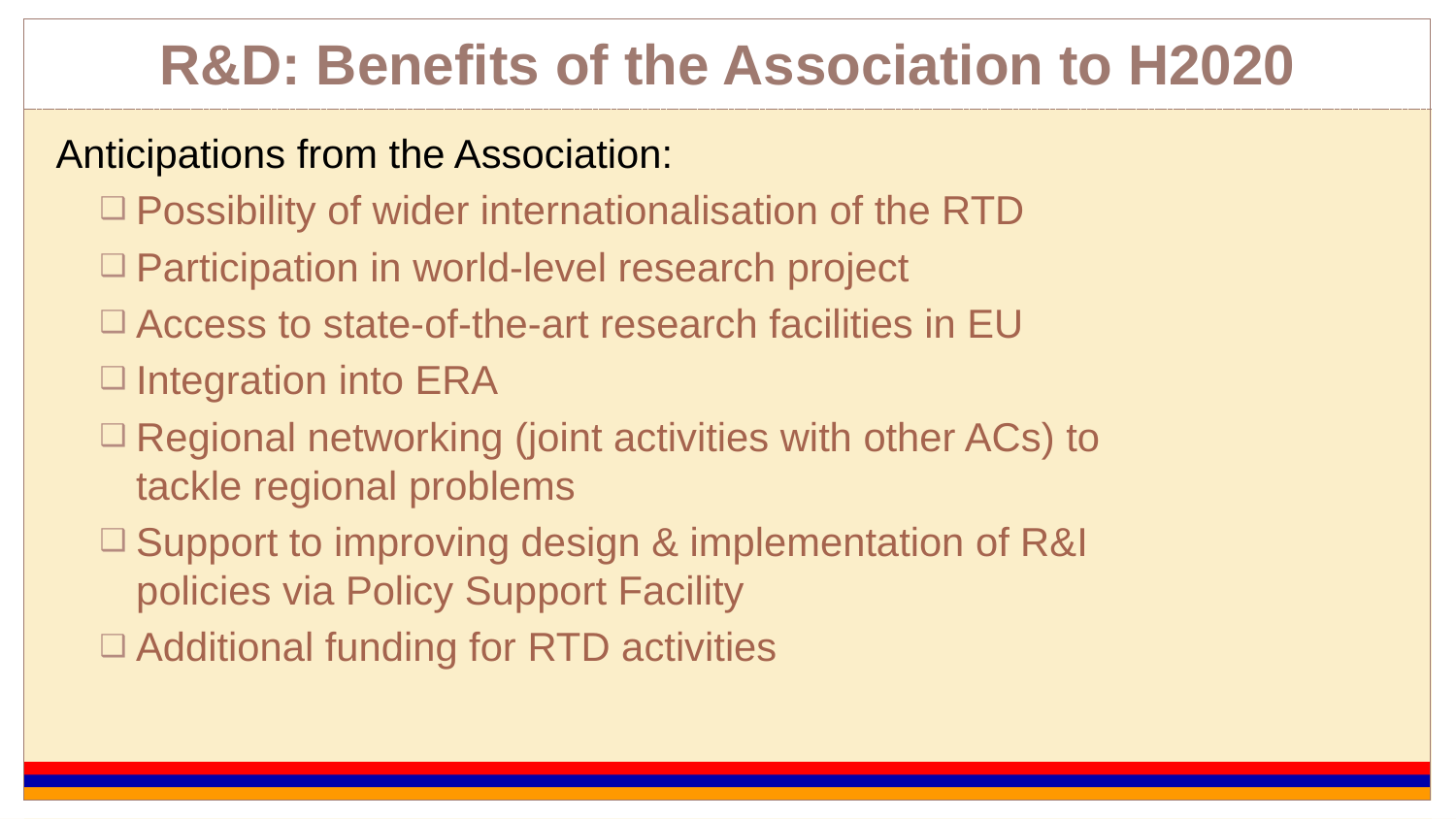

# R&D: Benefits of the Association to H2020
Anticipations from the Association:
Possibility of wider internationalisation of the RTD
Participation in world-level research project
Access to state-of-the-art research facilities in EU
Integration into ERA
Regional networking (joint activities with other ACs) to tackle regional problems
Support to improving design & implementation of R&I policies via Policy Support Facility
Additional funding for RTD activities